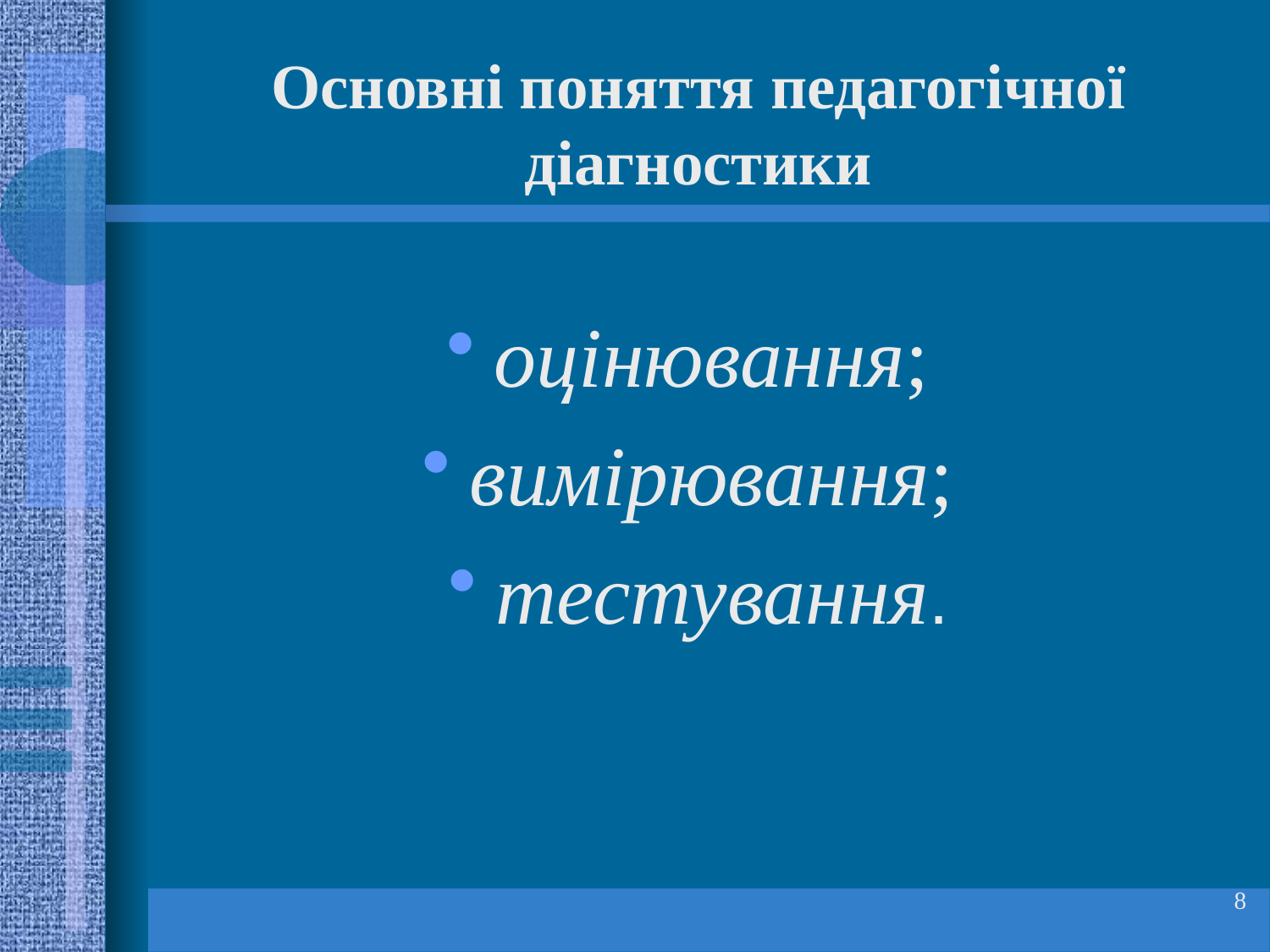

Основні поняття педагогічної діагностики
оцінювання;
вимірювання;
тестування.

8